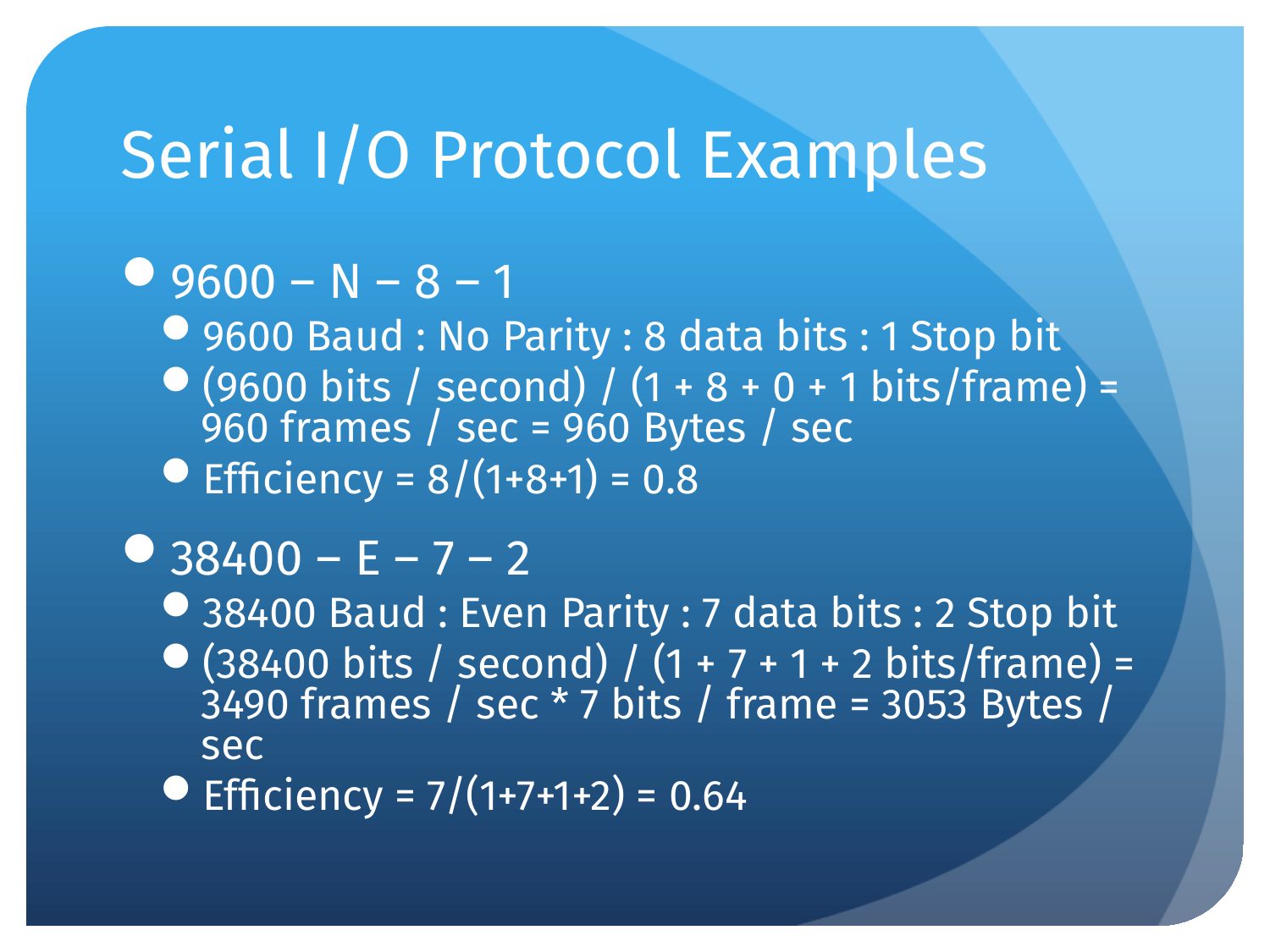

# Serial I/O Protocol Examples
9600 – N – 8 – 1
9600 Baud : No Parity : 8 data bits : 1 Stop bit
(9600 bits / second) / (1 + 8 + 0 + 1 bits/frame) =
960 frames / sec = 960 Bytes / sec
Efficiency = 8/(1+8+1) = 0.8
38400 – E – 7 – 2
38400 Baud : Even Parity : 7 data bits : 2 Stop bit
(38400 bits / second) / (1 + 7 + 1 + 2 bits/frame) =
3490 frames / sec * 7 bits / frame = 3053 Bytes / sec
Efficiency = 7/(1+7+1+2) = 0.64